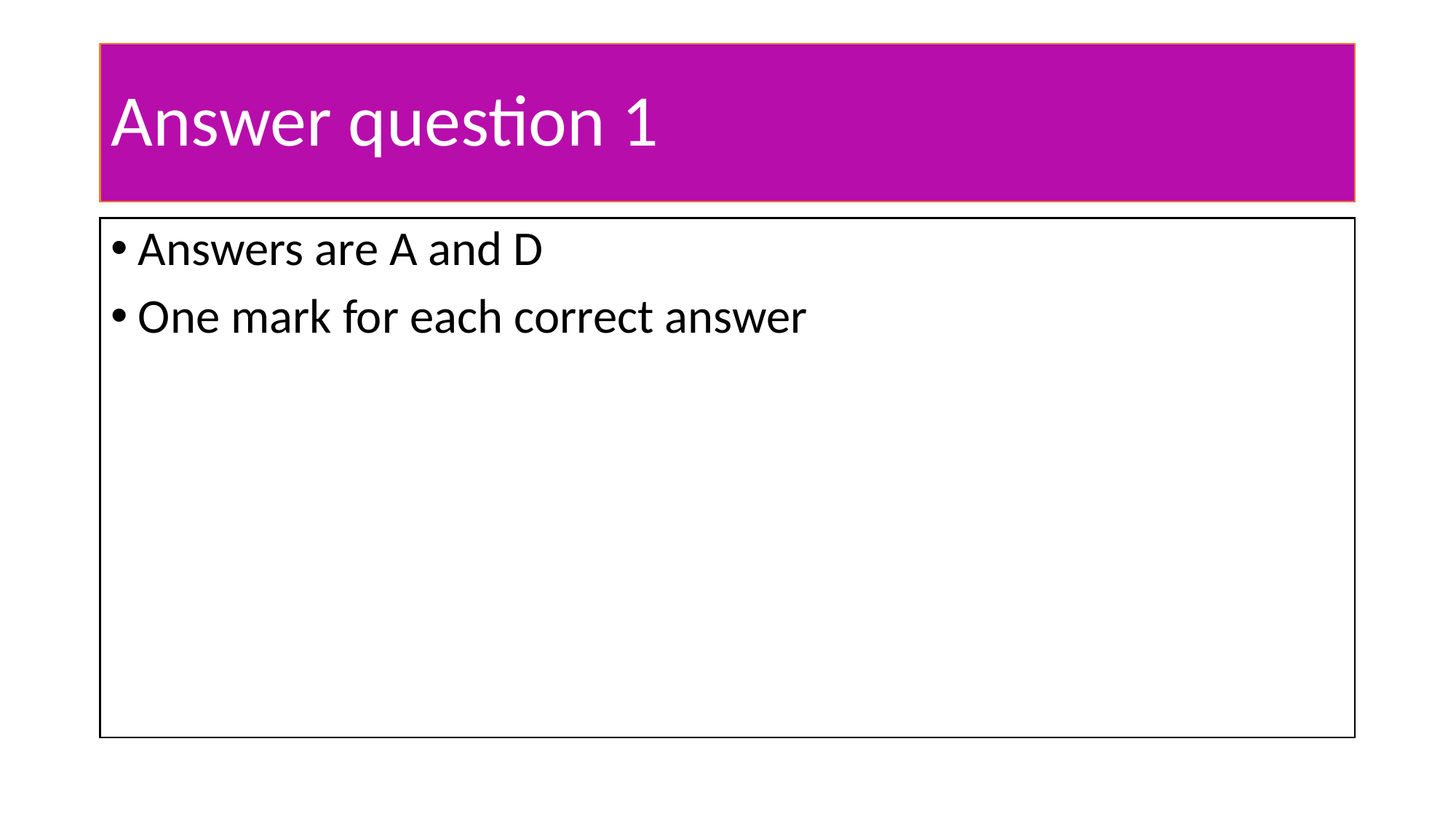

# Answer question 1
Answers are A and D
One mark for each correct answer